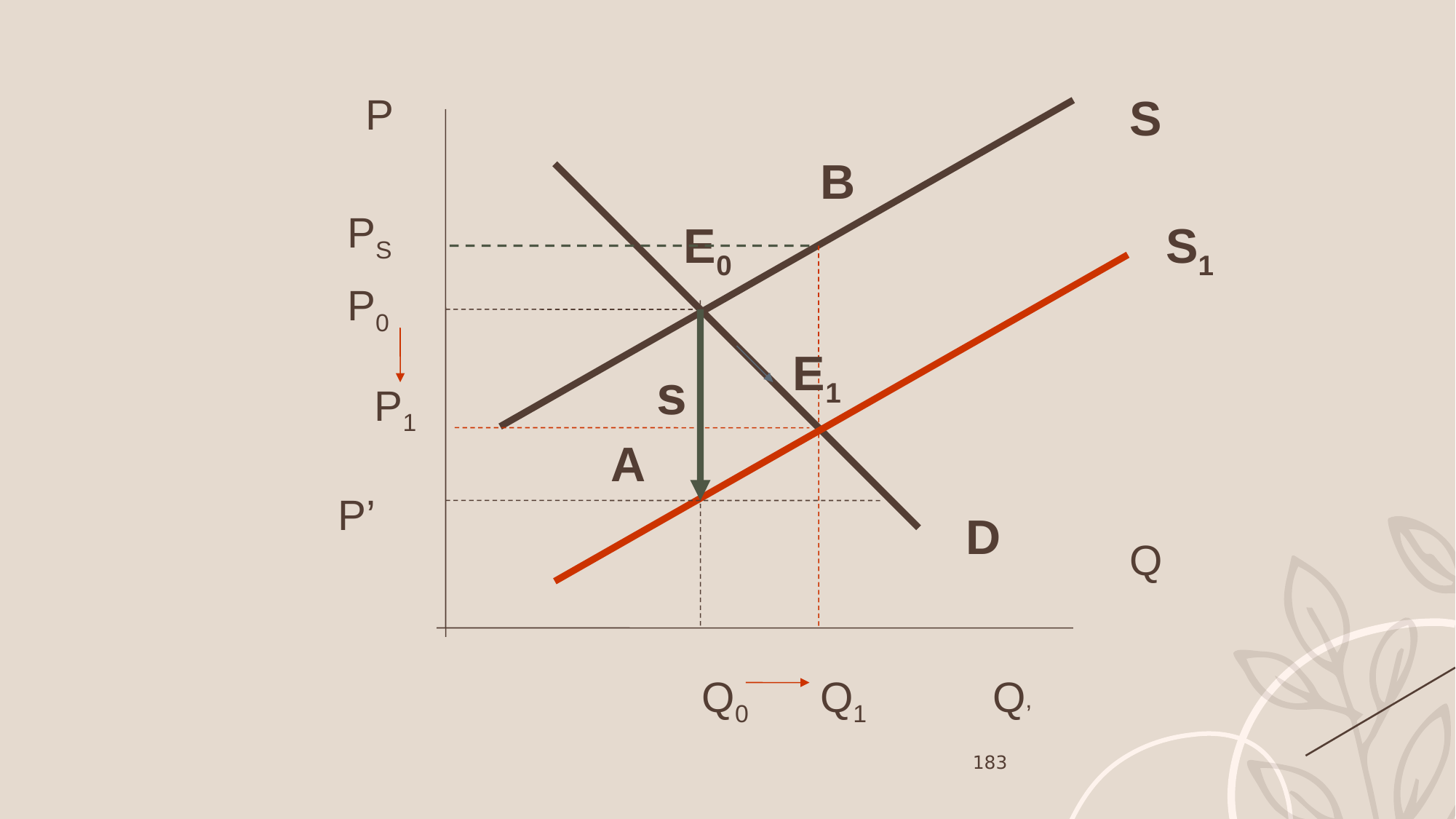

S
P

B

PS
E0
S1

P0

E1

s
P1

A
P’

D
Q

Q0
Q1
Q’

183